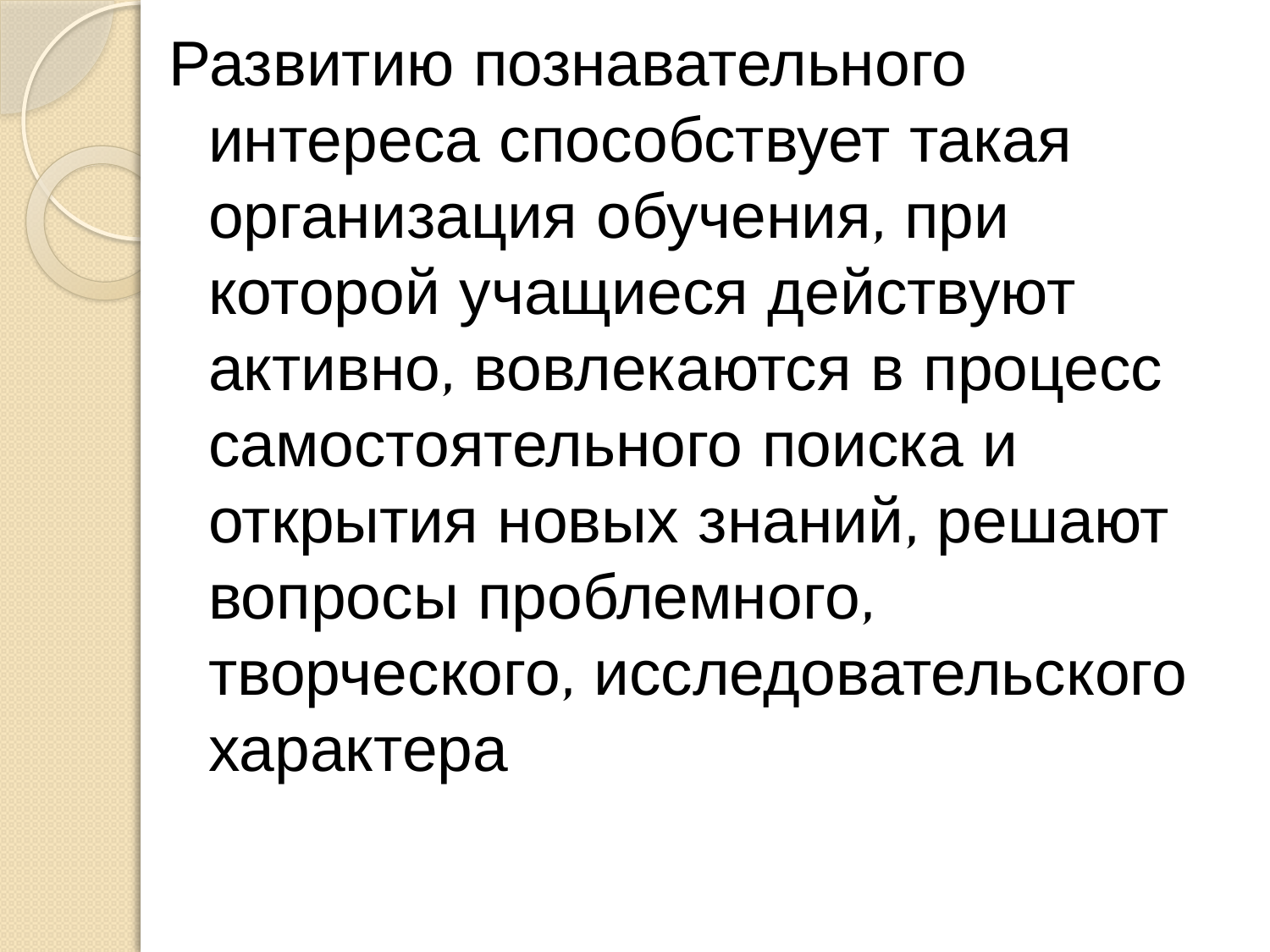

Развитию познавательного интереса способствует такая организация обучения, при которой учащиеся действуют активно, вовлекаются в процесс самостоятельного поиска и открытия новых знаний, решают вопросы проблемного, творческого, исследовательского характера